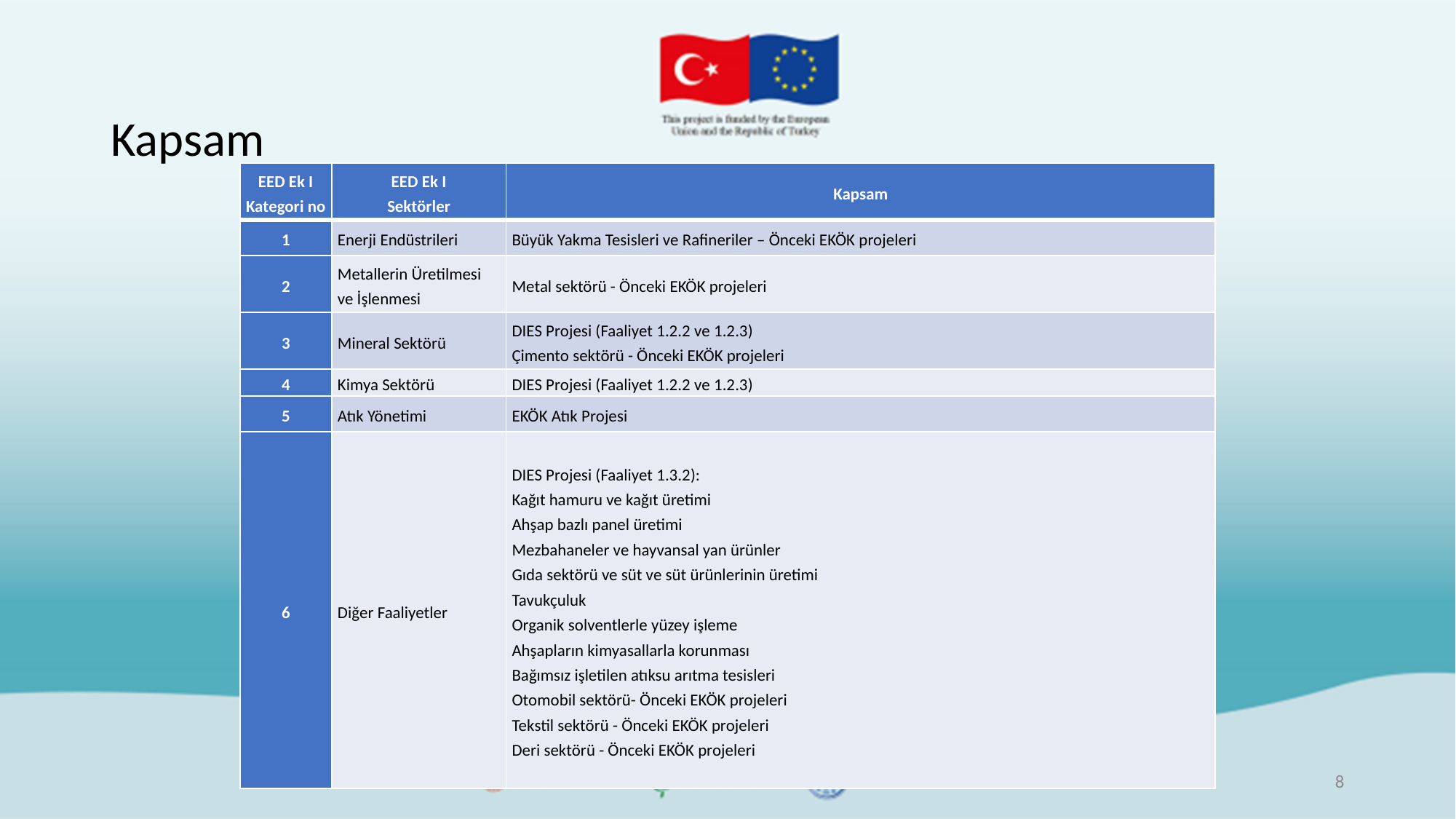

# Kapsam
| EED Ek I Kategori no | EED Ek I Sektörler | Kapsam |
| --- | --- | --- |
| 1 | Enerji Endüstrileri | Büyük Yakma Tesisleri ve Rafineriler – Önceki EKÖK projeleri |
| 2 | Metallerin Üretilmesi ve İşlenmesi | Metal sektörü - Önceki EKÖK projeleri |
| 3 | Mineral Sektörü | DIES Projesi (Faaliyet 1.2.2 ve 1.2.3) Çimento sektörü - Önceki EKÖK projeleri |
| 4 | Kimya Sektörü | DIES Projesi (Faaliyet 1.2.2 ve 1.2.3) |
| 5 | Atık Yönetimi | EKÖK Atık Projesi |
| 6 | Diğer Faaliyetler | DIES Projesi (Faaliyet 1.3.2): Kağıt hamuru ve kağıt üretimi Ahşap bazlı panel üretimi Mezbahaneler ve hayvansal yan ürünler Gıda sektörü ve süt ve süt ürünlerinin üretimi Tavukçuluk Organik solventlerle yüzey işleme Ahşapların kimyasallarla korunması Bağımsız işletilen atıksu arıtma tesisleri Otomobil sektörü- Önceki EKÖK projeleri Tekstil sektörü - Önceki EKÖK projeleri Deri sektörü - Önceki EKÖK projeleri |
8